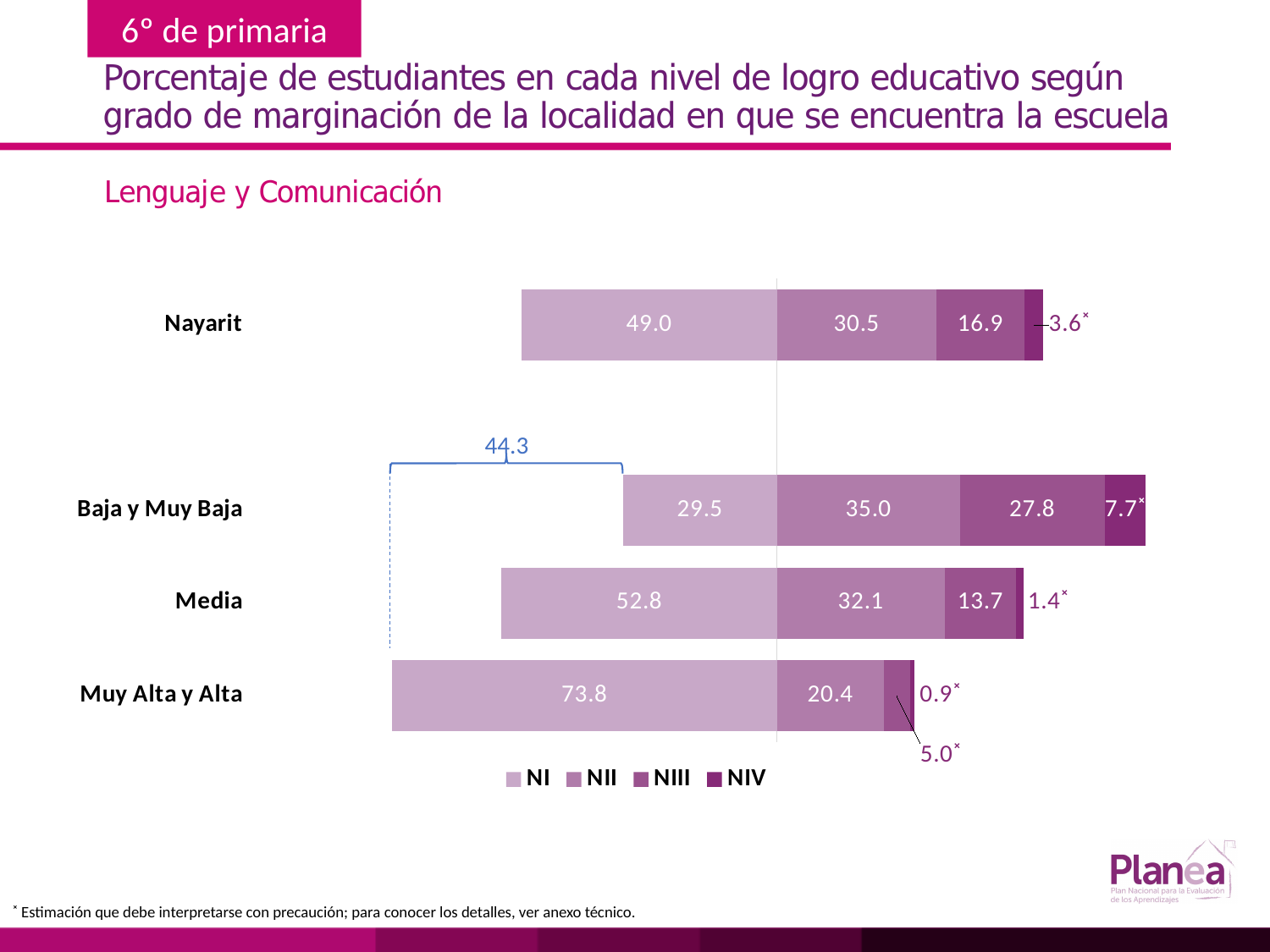

# Porcentaje de estudiantes en cada nivel de logro educativo según grado de marginación de la localidad en que se encuentra la escuela

Lenguaje y Comunicación

### Chart

| Category |  |  |  |  |
|---|---|---|---|---|
| Muy Alta y Alta | -73.8 | 20.4 | 5.0 | 0.9 |
| Media | -52.8 | 32.1 | 13.7 | 1.4 |
| Baja y Muy Baja | -29.5 | 35.0 | 27.8 | 7.7 |
|  | None | None | None | None |
| Nayarit | -49.0 | 30.5 | 16.9 | 3.6 |
44.3
˟ Estimación que debe interpretarse con precaución; para conocer los detalles, ver anexo técnico.